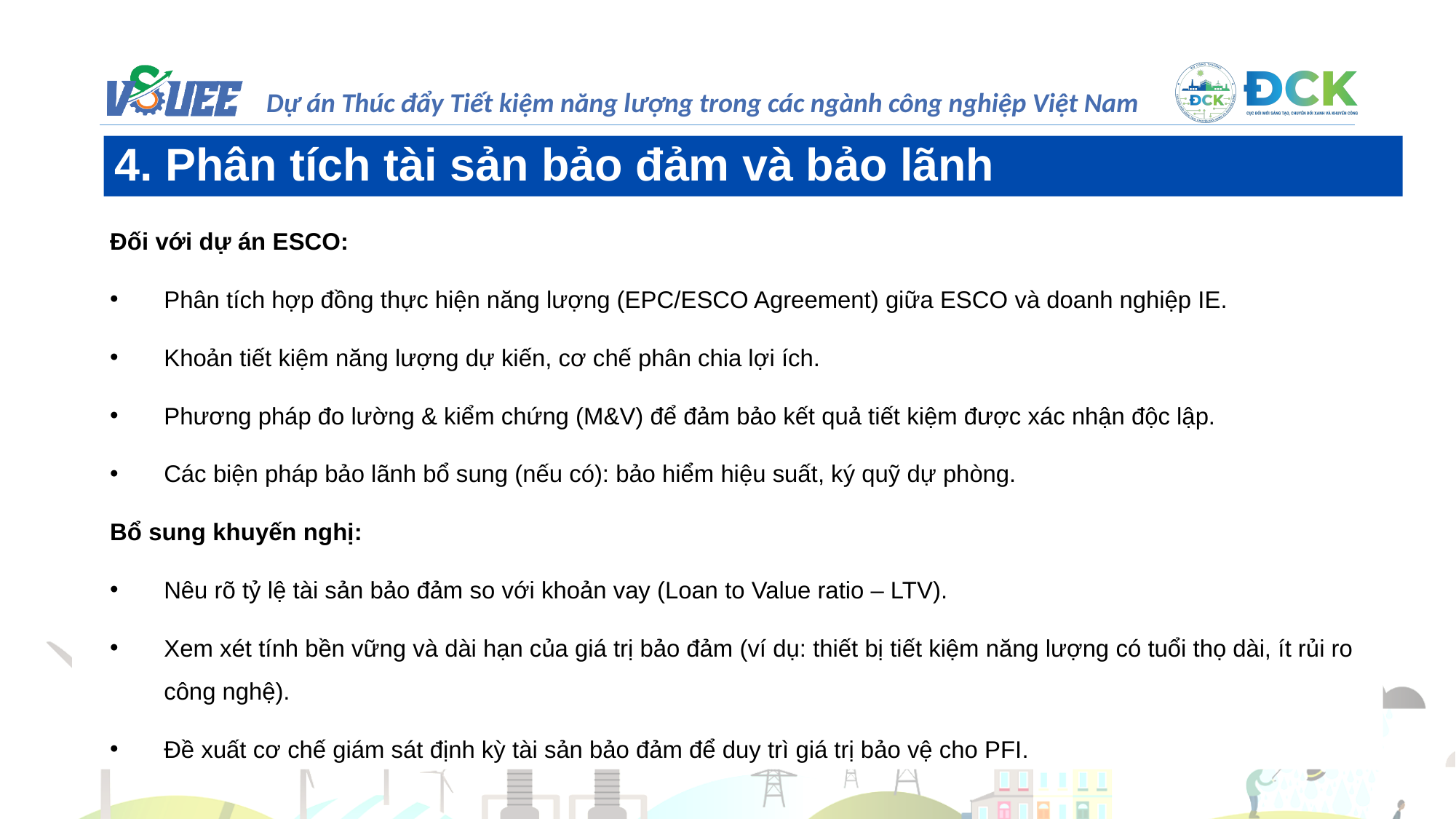

4. Phân tích tài sản bảo đảm và bảo lãnh
Đối với dự án ESCO:
Phân tích hợp đồng thực hiện năng lượng (EPC/ESCO Agreement) giữa ESCO và doanh nghiệp IE.
Khoản tiết kiệm năng lượng dự kiến, cơ chế phân chia lợi ích.
Phương pháp đo lường & kiểm chứng (M&V) để đảm bảo kết quả tiết kiệm được xác nhận độc lập.
Các biện pháp bảo lãnh bổ sung (nếu có): bảo hiểm hiệu suất, ký quỹ dự phòng.
Bổ sung khuyến nghị:
Nêu rõ tỷ lệ tài sản bảo đảm so với khoản vay (Loan to Value ratio – LTV).
Xem xét tính bền vững và dài hạn của giá trị bảo đảm (ví dụ: thiết bị tiết kiệm năng lượng có tuổi thọ dài, ít rủi ro công nghệ).
Đề xuất cơ chế giám sát định kỳ tài sản bảo đảm để duy trì giá trị bảo vệ cho PFI.